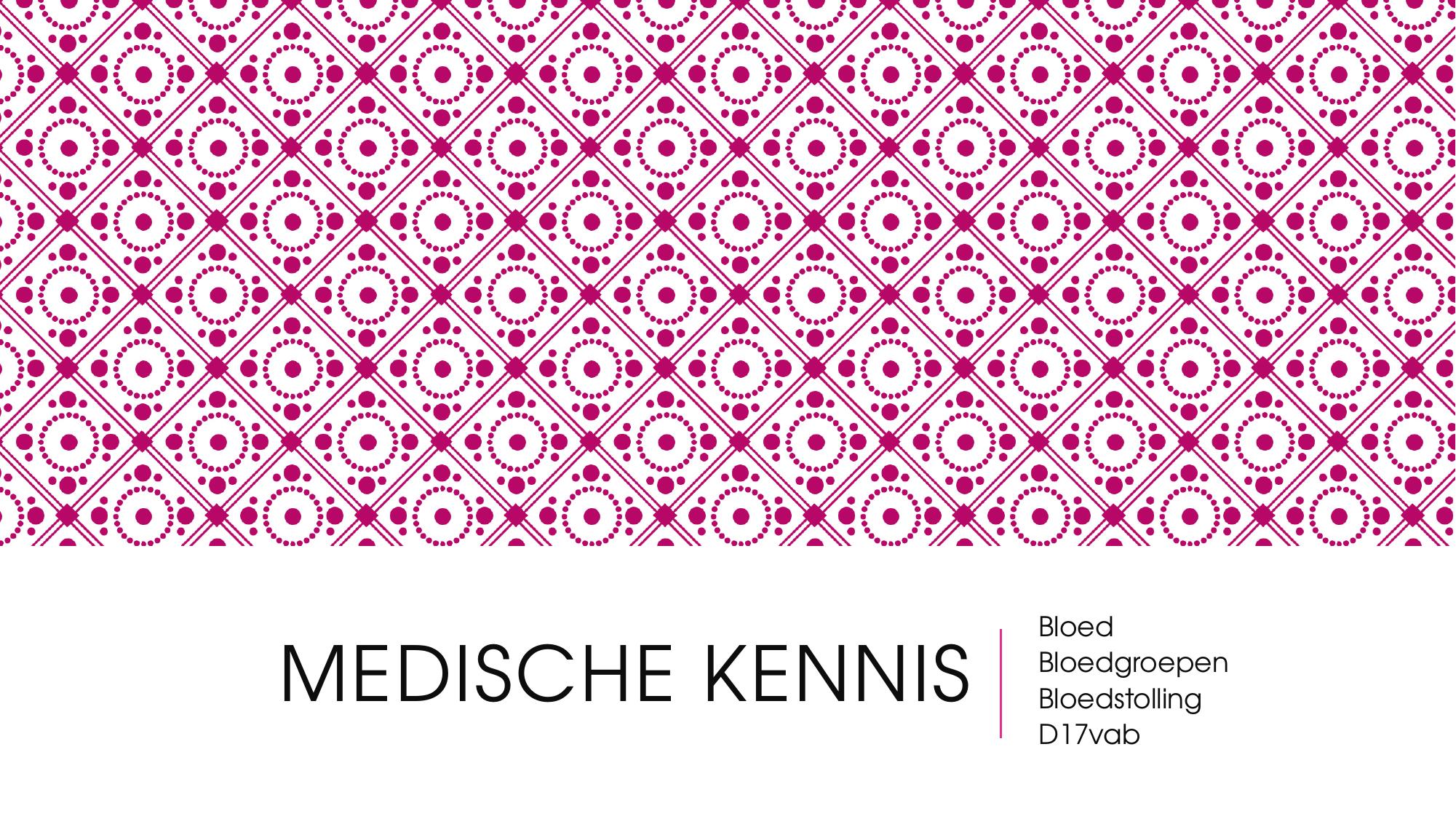

# Medische kennis
Bloed
Bloedgroepen
Bloedstolling
D17vab